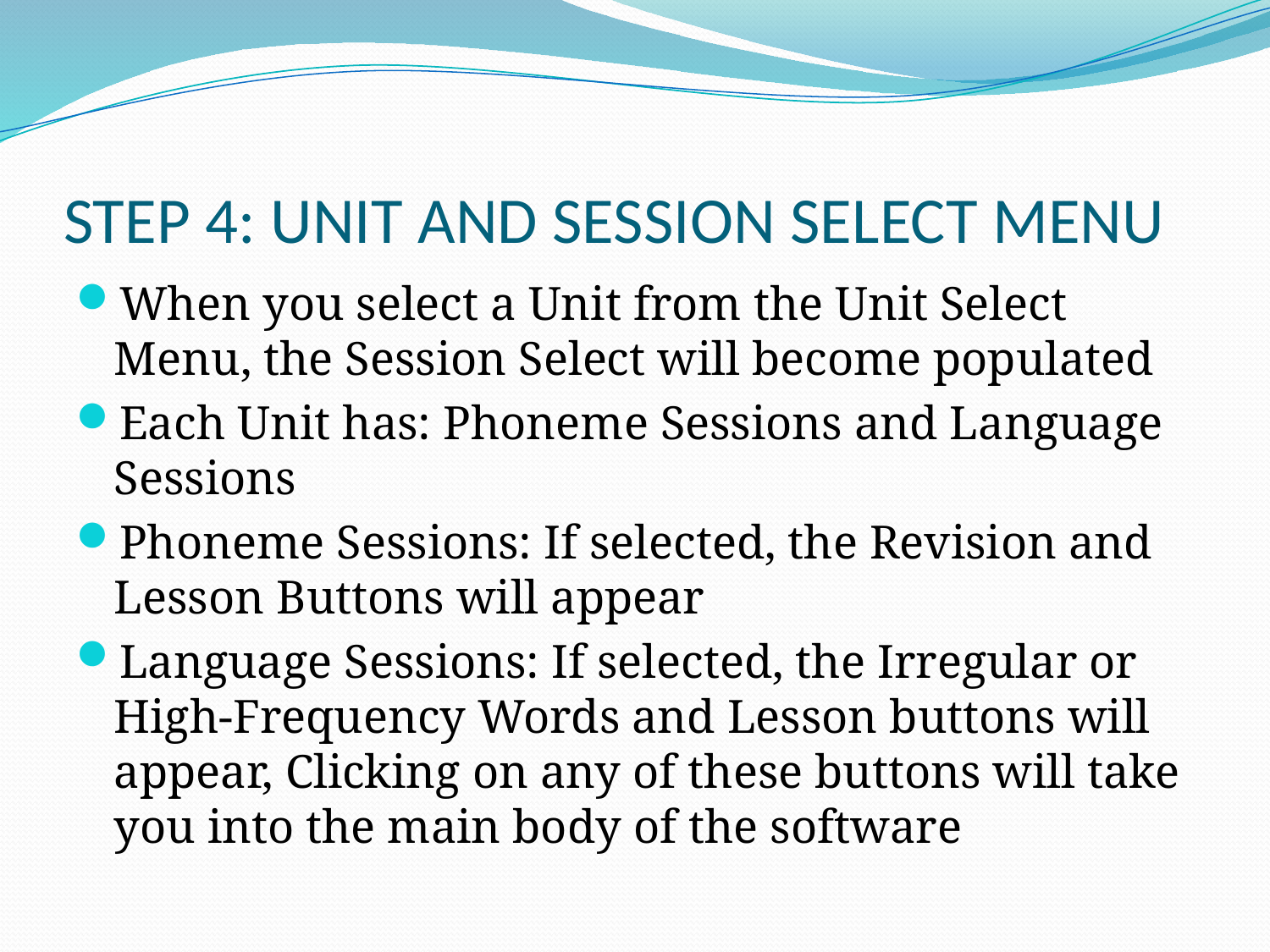

# STEP 4: UNIT AND SESSION SELECT MENU
When you select a Unit from the Unit Select Menu, the Session Select will become populated
Each Unit has: Phoneme Sessions and Language Sessions
Phoneme Sessions: If selected, the Revision and Lesson Buttons will appear
Language Sessions: If selected, the Irregular or High-Frequency Words and Lesson buttons will appear, Clicking on any of these buttons will take you into the main body of the software